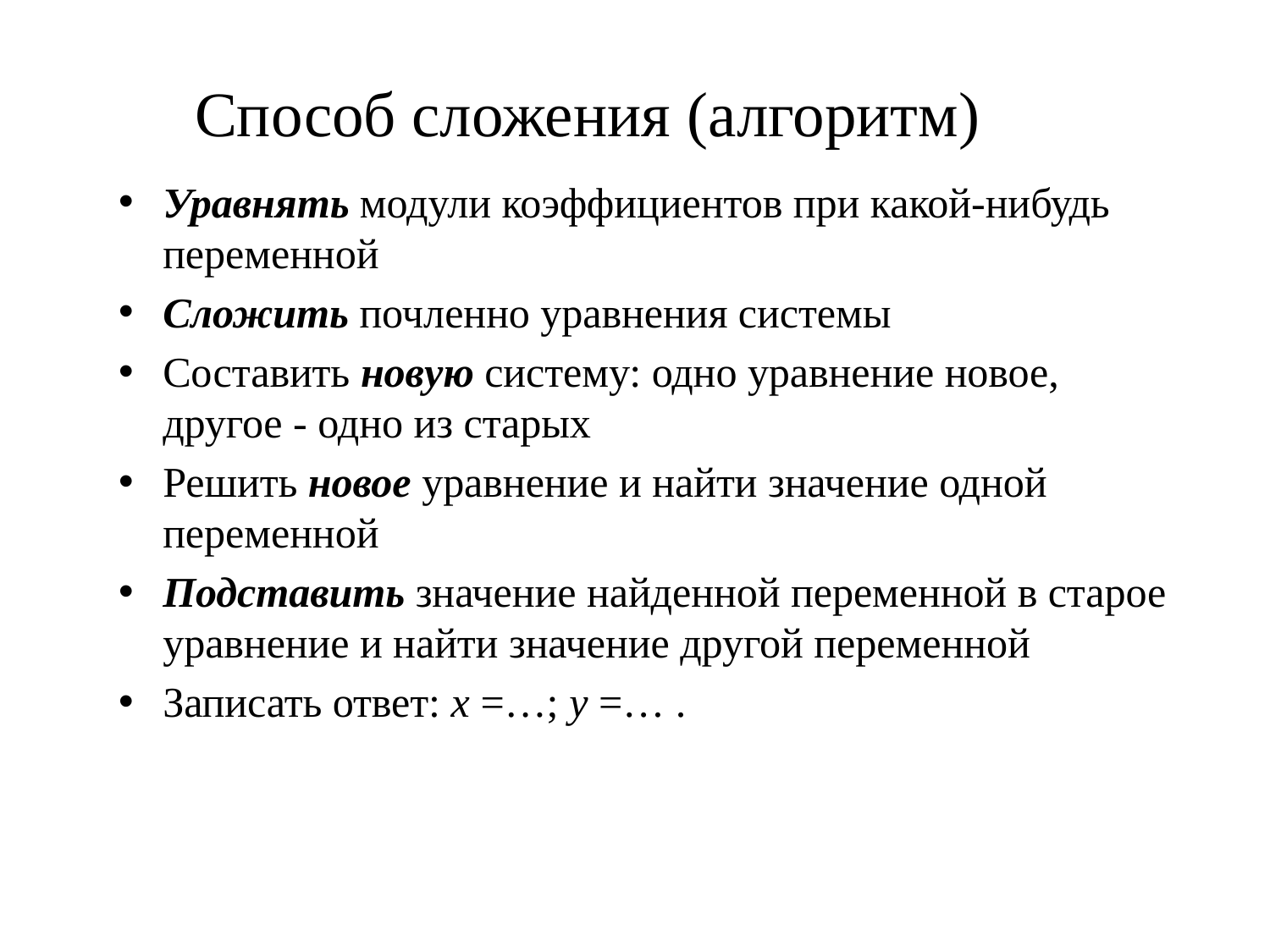

# Способ сложения (алгоритм)
Уравнять модули коэффициентов при какой-нибудь переменной
Сложить почленно уравнения системы
Составить новую систему: одно уравнение новое, другое - одно из старых
Решить новое уравнение и найти значение одной переменной
Подставить значение найденной переменной в старое уравнение и найти значение другой переменной
Записать ответ: х =…; у =… .